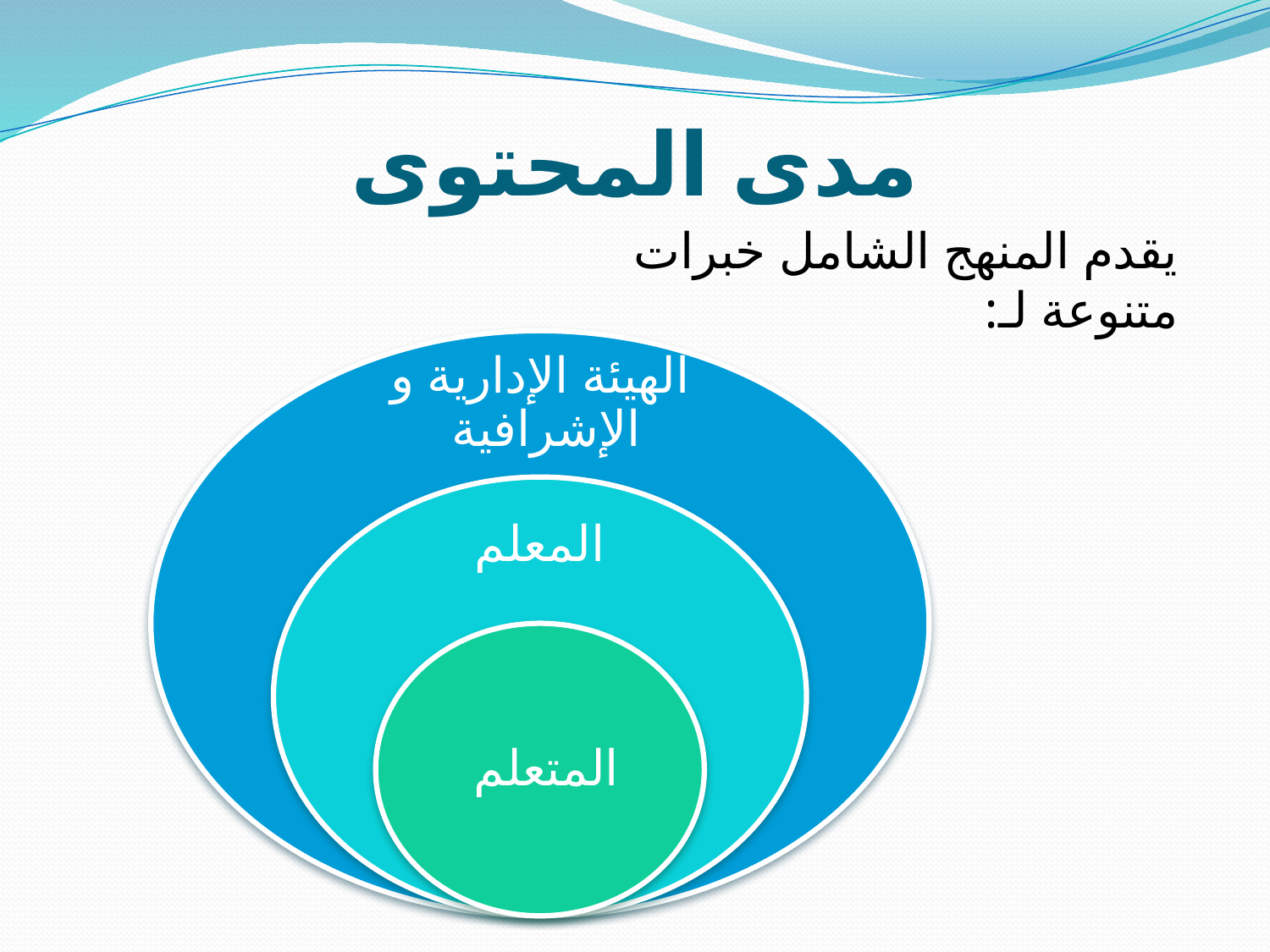

# مدى المحتوى
يقدم المنهج الشامل خبرات متنوعة لـ:
الهيئة الإدارية و الإشرافية
المعلم
المتعلم